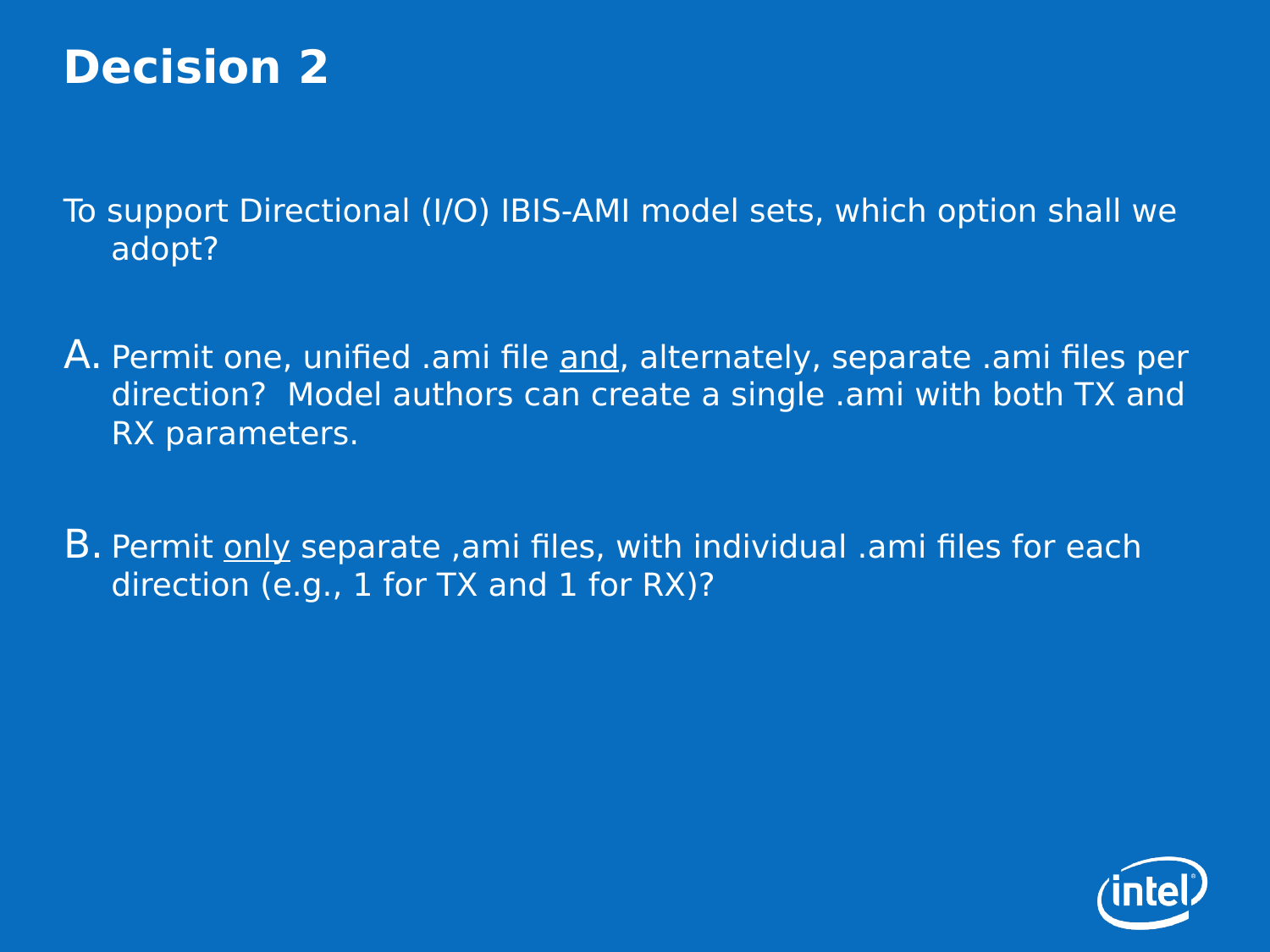

# Decision 2
To support Directional (I/O) IBIS-AMI model sets, which option shall we adopt?

Permit one, unified .ami file and, alternately, separate .ami files per direction?  Model authors can create a single .ami with both TX and RX parameters.

Permit only separate ,ami files, with individual .ami files for each direction (e.g., 1 for TX and 1 for RX)?